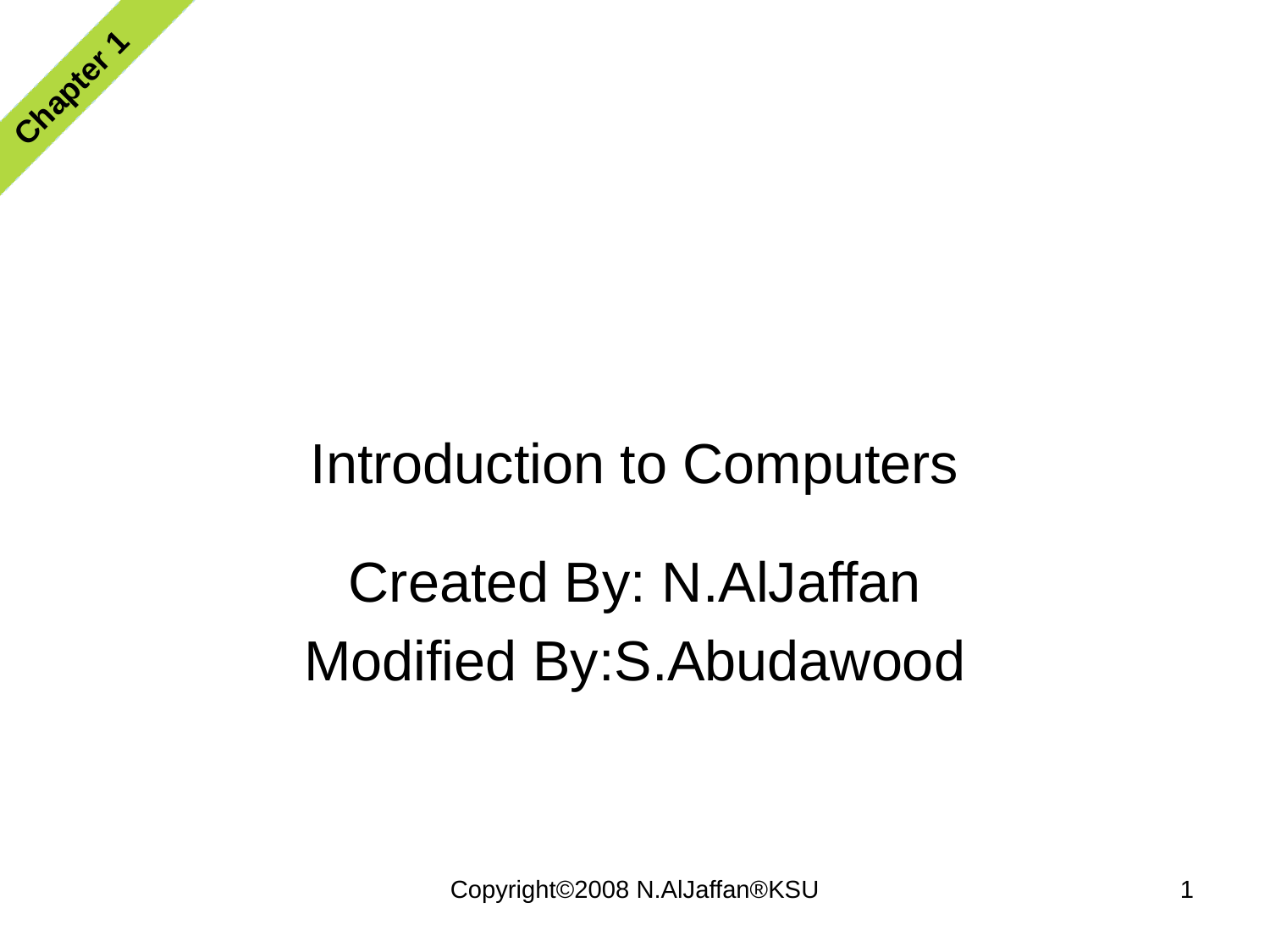

Chapter 1
# Introduction to Computers
Created By: N.AlJaffan
Modified By:S.Abudawood
Copyright©2008 N.AlJaffan®KSU
1